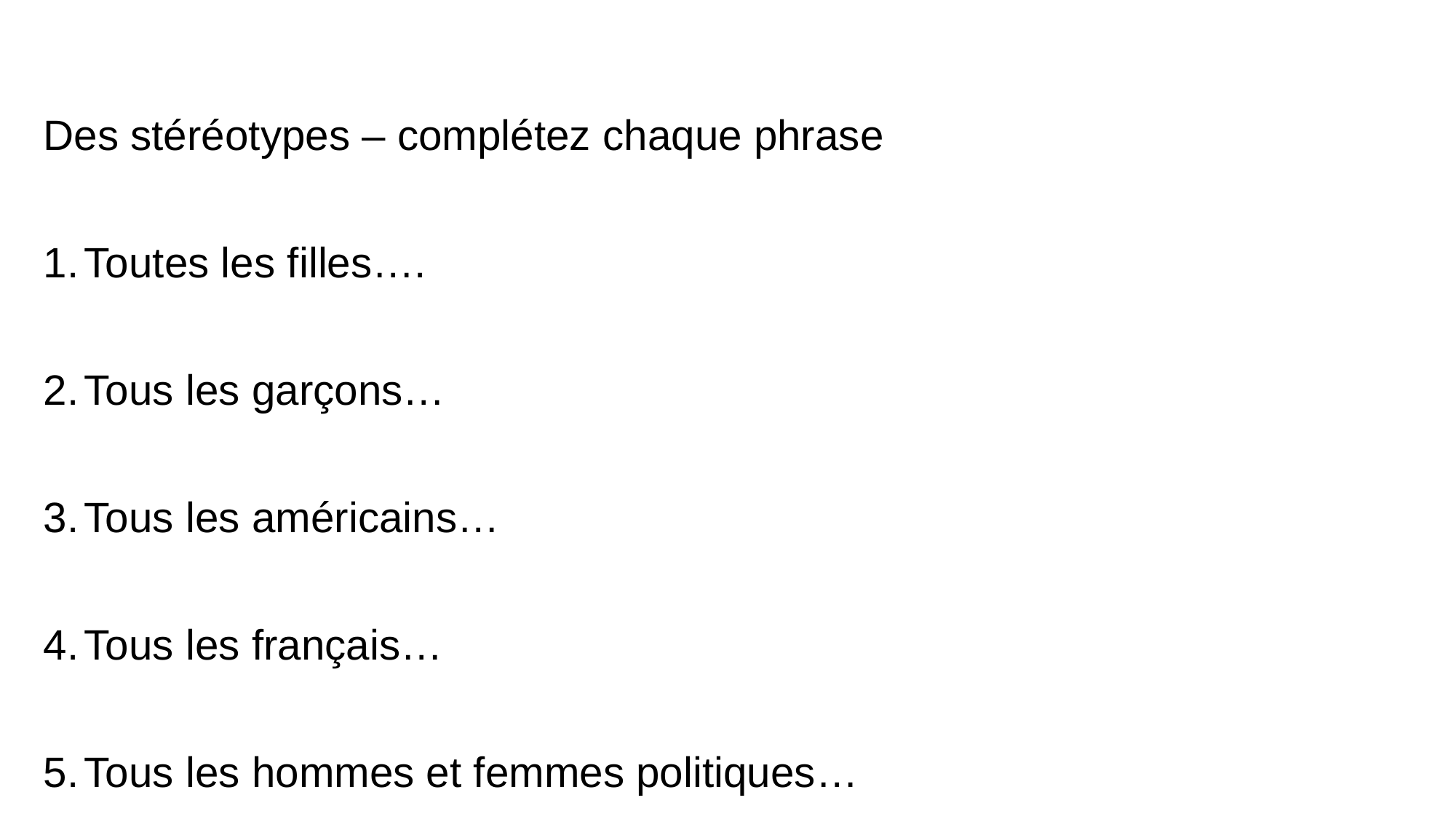

Des stéréotypes – complétez chaque phrase
Toutes les filles….
Tous les garçons…
Tous les américains…
Tous les français…
Tous les hommes et femmes politiques…